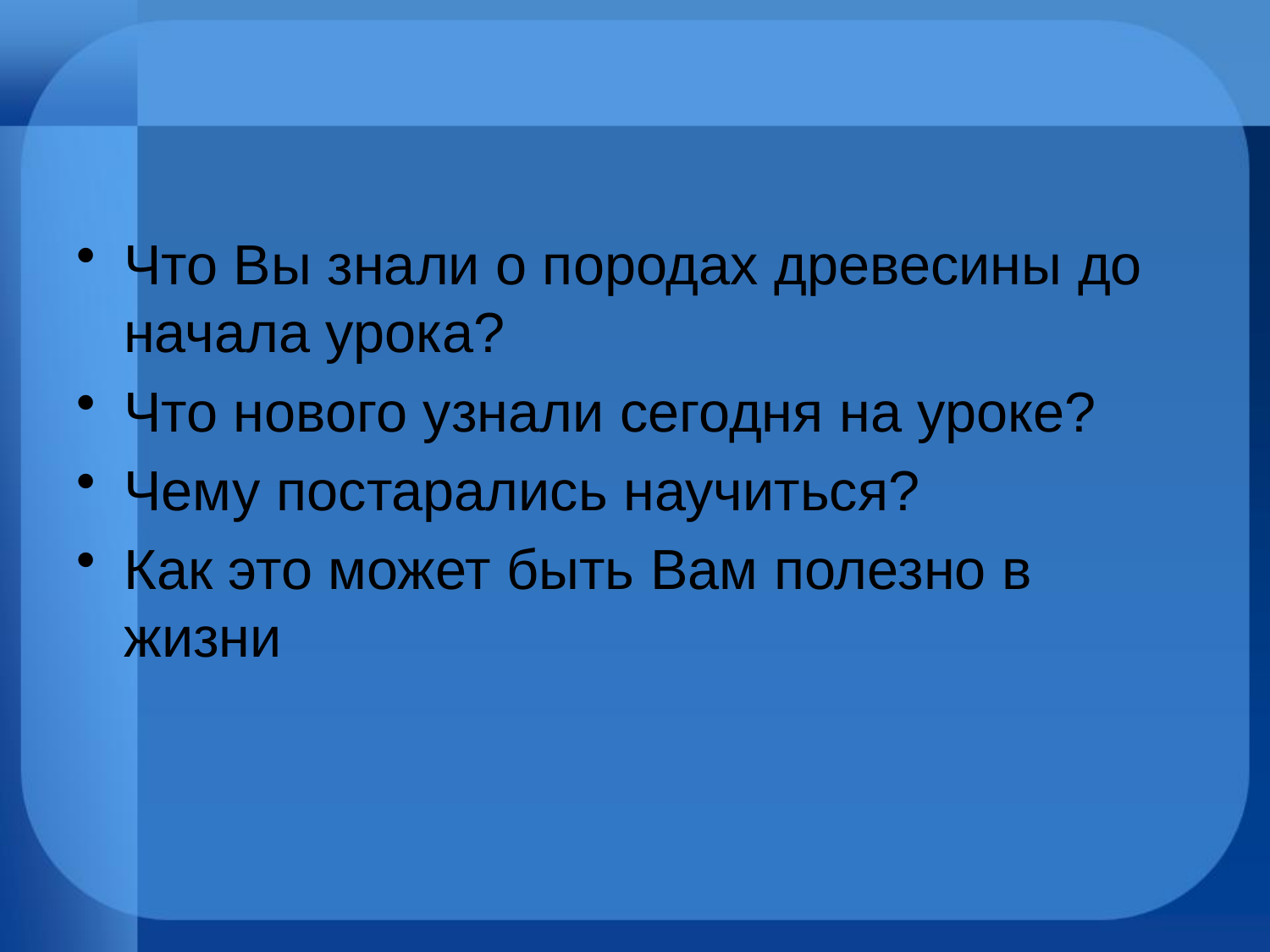

#
Что Вы знали о породах древесины до начала урока?
Что нового узнали сегодня на уроке?
Чему постарались научиться?
Как это может быть Вам полезно в жизни